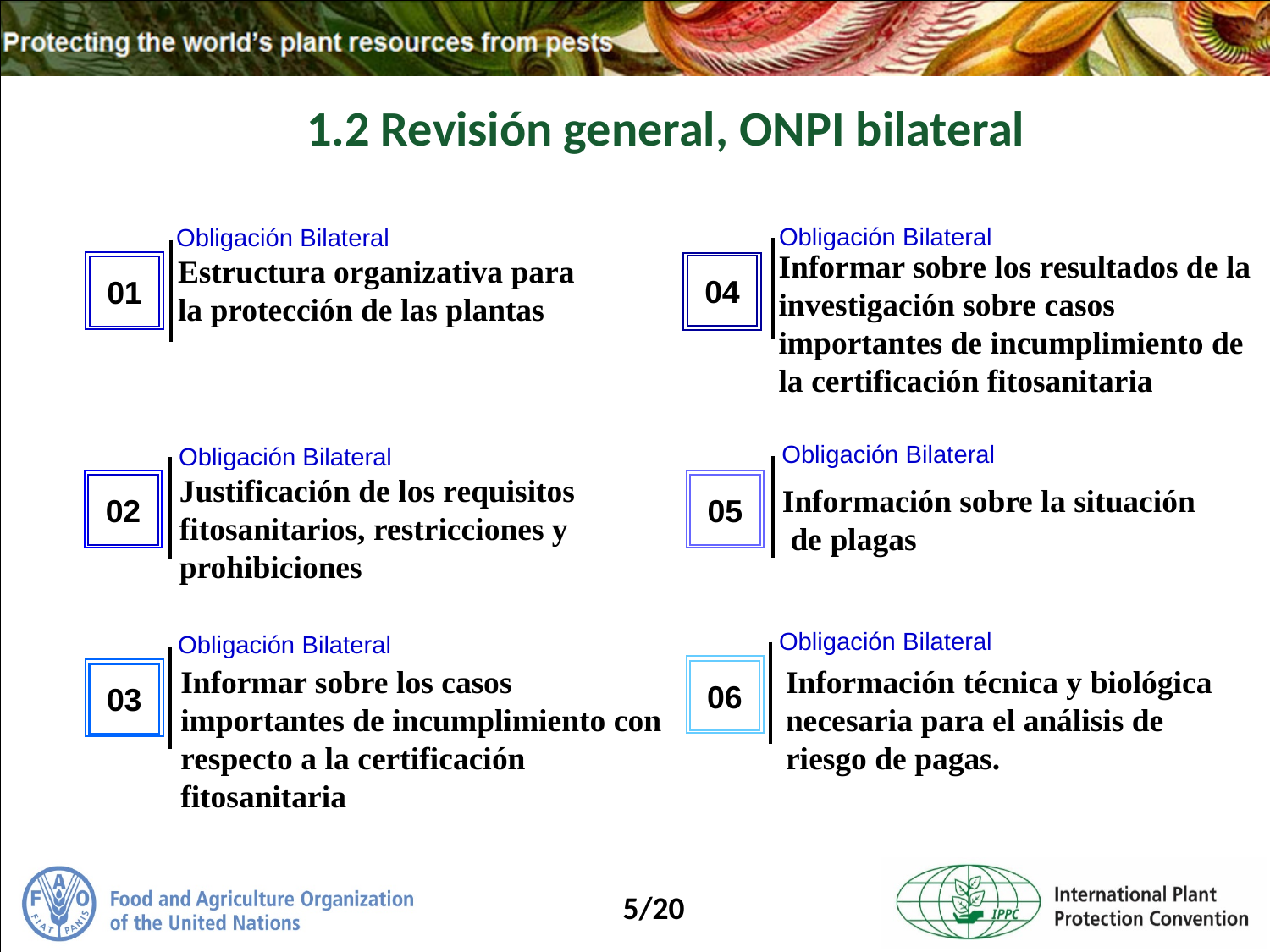

1.2 Revisión general, ONPI bilateral
Obligación Bilateral
Obligación Bilateral
Informar sobre los resultados de la investigación sobre casos importantes de incumplimiento de la certificación fitosanitaria
Estructura organizativa para la protección de las plantas

04
01
Obligación Bilateral
Obligación Bilateral
Justificación de los requisitos fitosanitarios, restricciones y prohibiciones

Información sobre la situación
 de plagas
02
05
Obligación Bilateral
Obligación Bilateral
Informar sobre los casos importantes de incumplimiento con respecto a la certificación fitosanitaria
Información técnica y biológica necesaria para el análisis de riesgo de pagas.

06
03
5/20